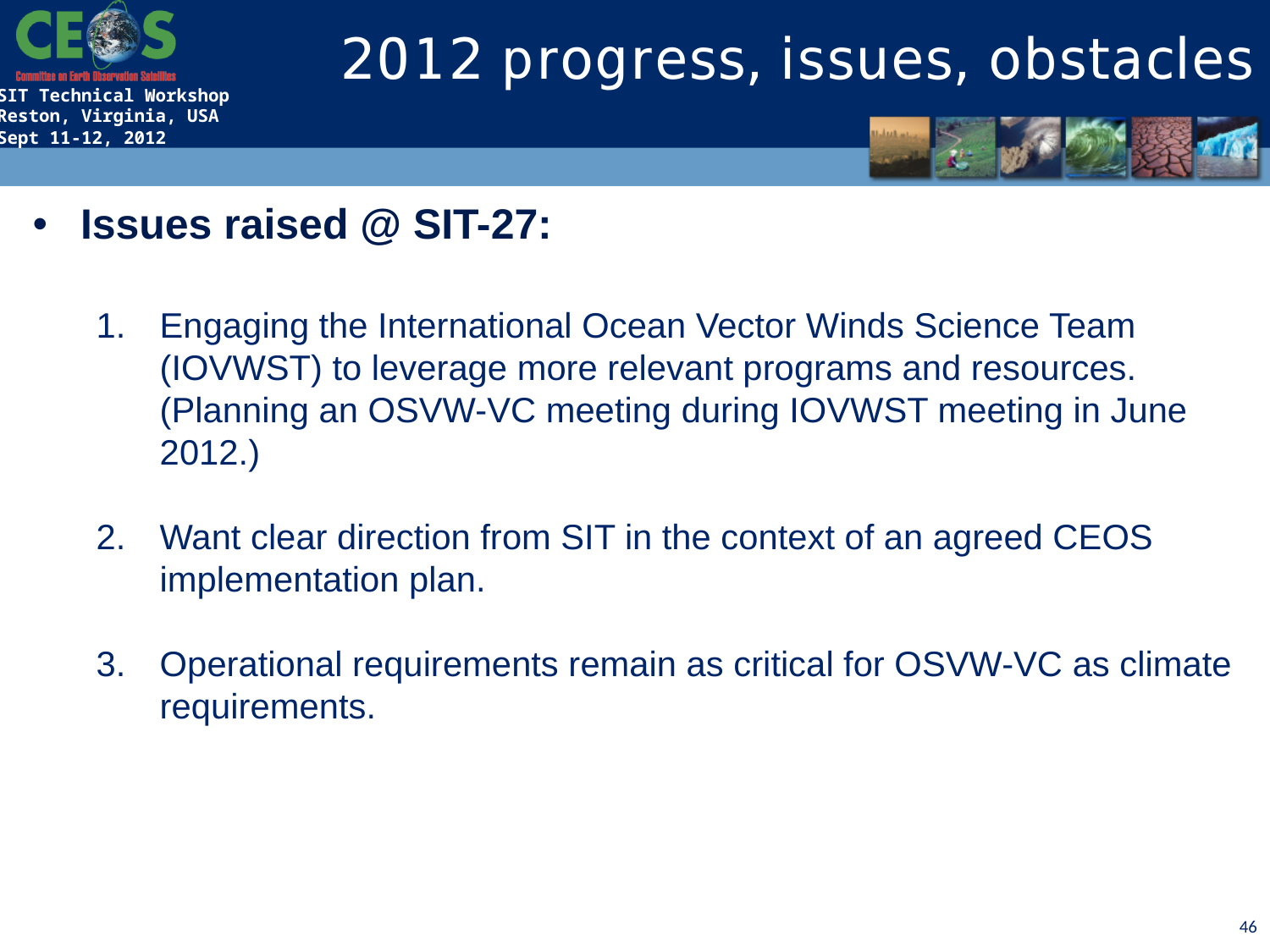

2012 progress, issues, obstacles
Issues raised @ SIT-27:

Engaging the International Ocean Vector Winds Science Team (IOVWST) to leverage more relevant programs and resources. (Planning an OSVW-VC meeting during IOVWST meeting in June 2012.)

Want clear direction from SIT in the context of an agreed CEOS implementation plan.

Operational requirements remain as critical for OSVW-VC as climate requirements.

46